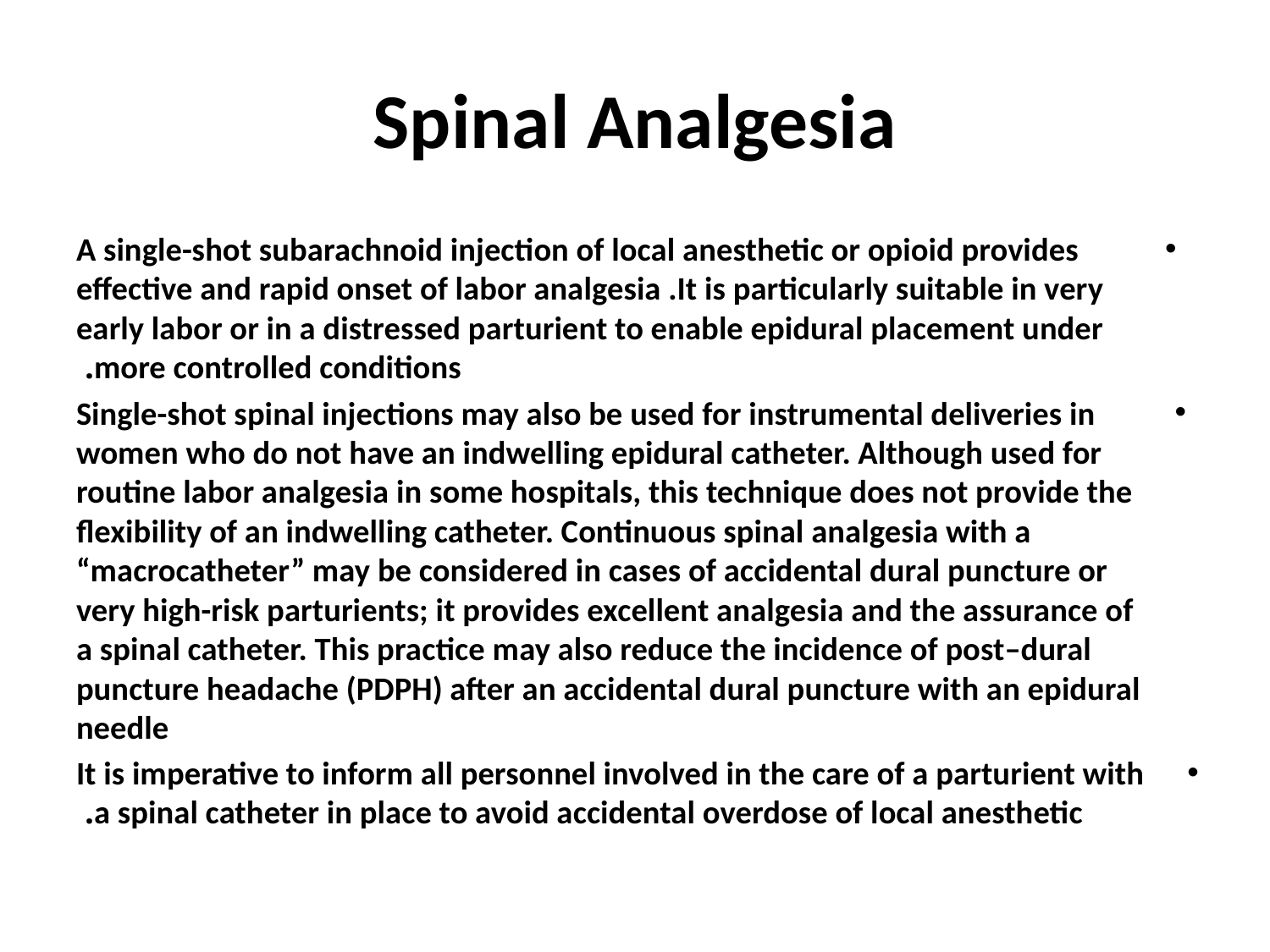

# Spinal Analgesia
A single-shot subarachnoid injection of local anesthetic or opioid provides effective and rapid onset of labor analgesia .It is particularly suitable in very early labor or in a distressed parturient to enable epidural placement under more controlled conditions.
Single-shot spinal injections may also be used for instrumental deliveries in women who do not have an indwelling epidural catheter. Although used for routine labor analgesia in some hospitals, this technique does not provide the flexibility of an indwelling catheter. Continuous spinal analgesia with a “macrocatheter” may be considered in cases of accidental dural puncture or very high-risk parturients; it provides excellent analgesia and the assurance of a spinal catheter. This practice may also reduce the incidence of post–dural puncture headache (PDPH) after an accidental dural puncture with an epidural needle
It is imperative to inform all personnel involved in the care of a parturient with a spinal catheter in place to avoid accidental overdose of local anesthetic.